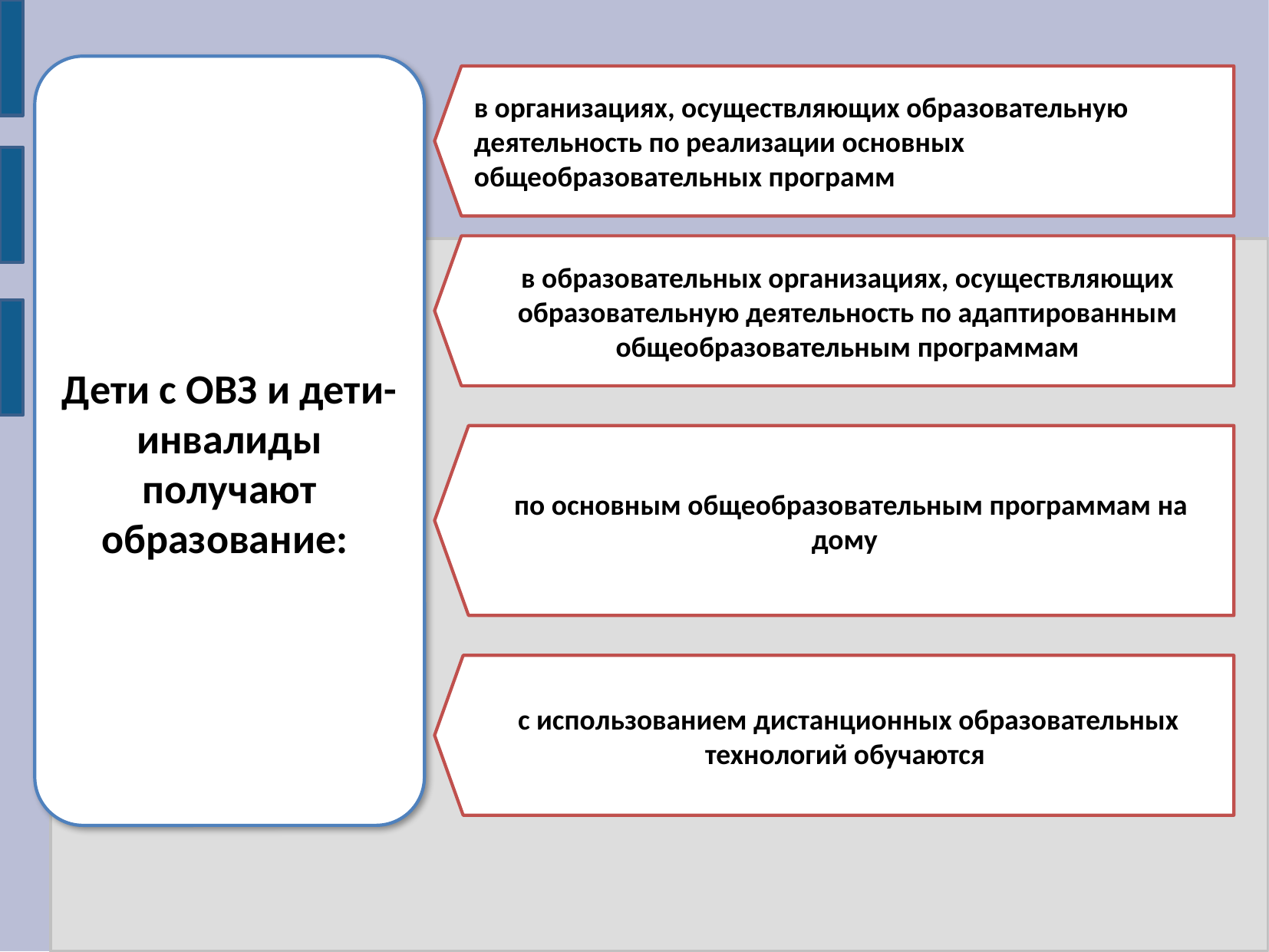

Дети с ОВЗ и дети-инвалиды получают образование:
в организациях, осуществляющих образовательную деятельность по реализации основных общеобразовательных программ
в образовательных организациях, осуществляющих образовательную деятельность по адаптированным общеобразовательным программам
по основным общеобразовательным программам на дому
с использованием дистанционных образовательных технологий обучаются